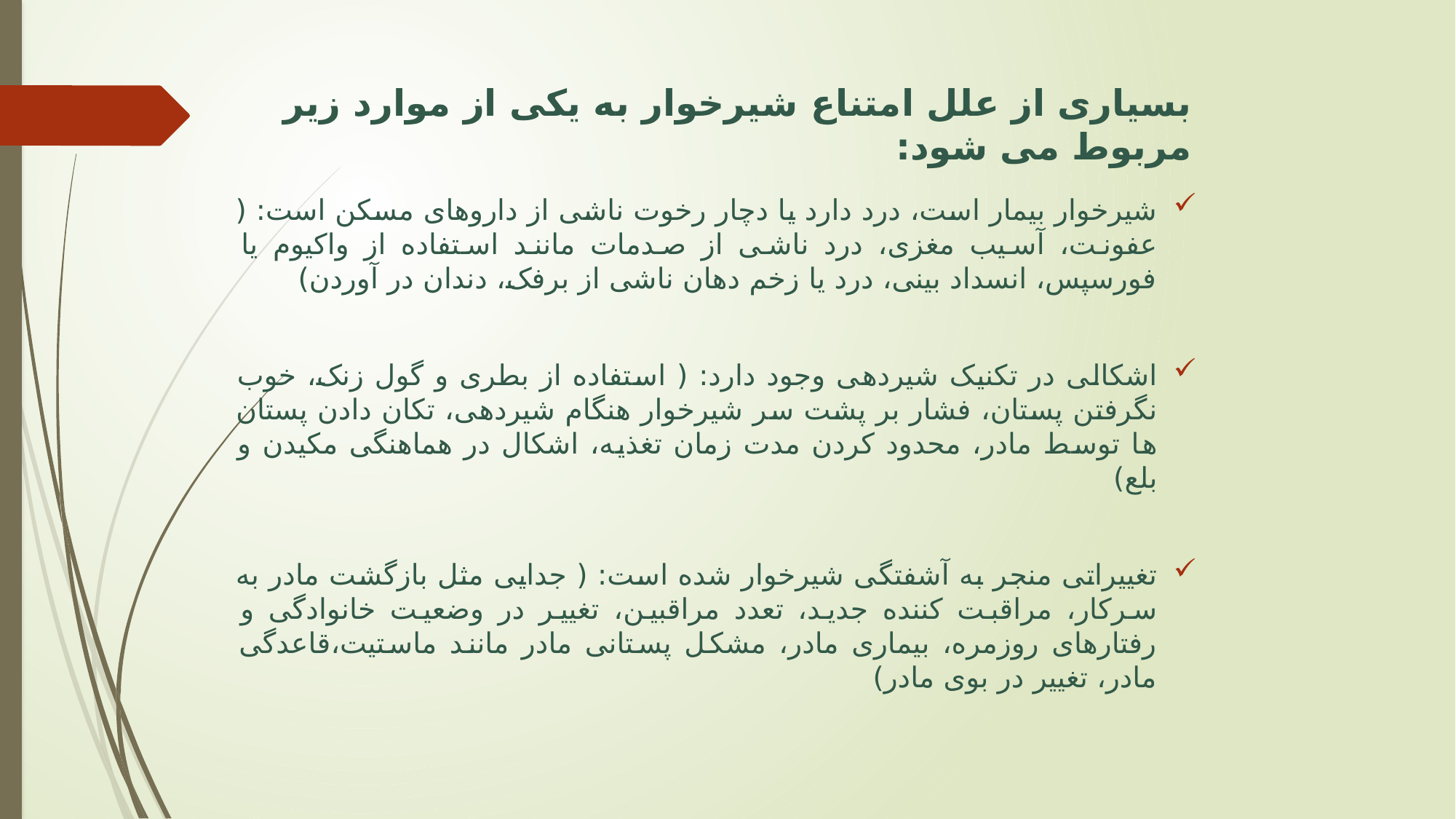

# بسیاری از علل امتناع شیرخوار به یکی از موارد زیر مربوط می شود:
شیرخوار بیمار است، درد دارد یا دچار رخوت ناشی از داروهای مسکن است: ( عفونت، آسیب مغزی، درد ناشی از صدمات مانند استفاده از واکیوم یا فورسپس، انسداد بینی، درد یا زخم دهان ناشی از برفک، دندان در آوردن)

اشکالی در تکنیک شیردهی وجود دارد: ( استفاده از بطری و گول زنک، خوب نگرفتن پستان، فشار بر پشت سر شیرخوار هنگام شیردهی، تکان دادن پستان ها توسط مادر، محدود کردن مدت زمان تغذیه، اشکال در هماهنگی مکیدن و بلع)

تغییراتی منجر به آشفتگی شیرخوار شده است: ( جدایی مثل بازگشت مادر به سرکار، مراقبت کننده جدید، تعدد مراقبین، تغییر در وضعیت خانوادگی و رفتارهای روزمره، بیماری مادر، مشکل پستانی مادر مانند ماستیت،‌قاعدگی مادر، تغییر در بوی مادر)